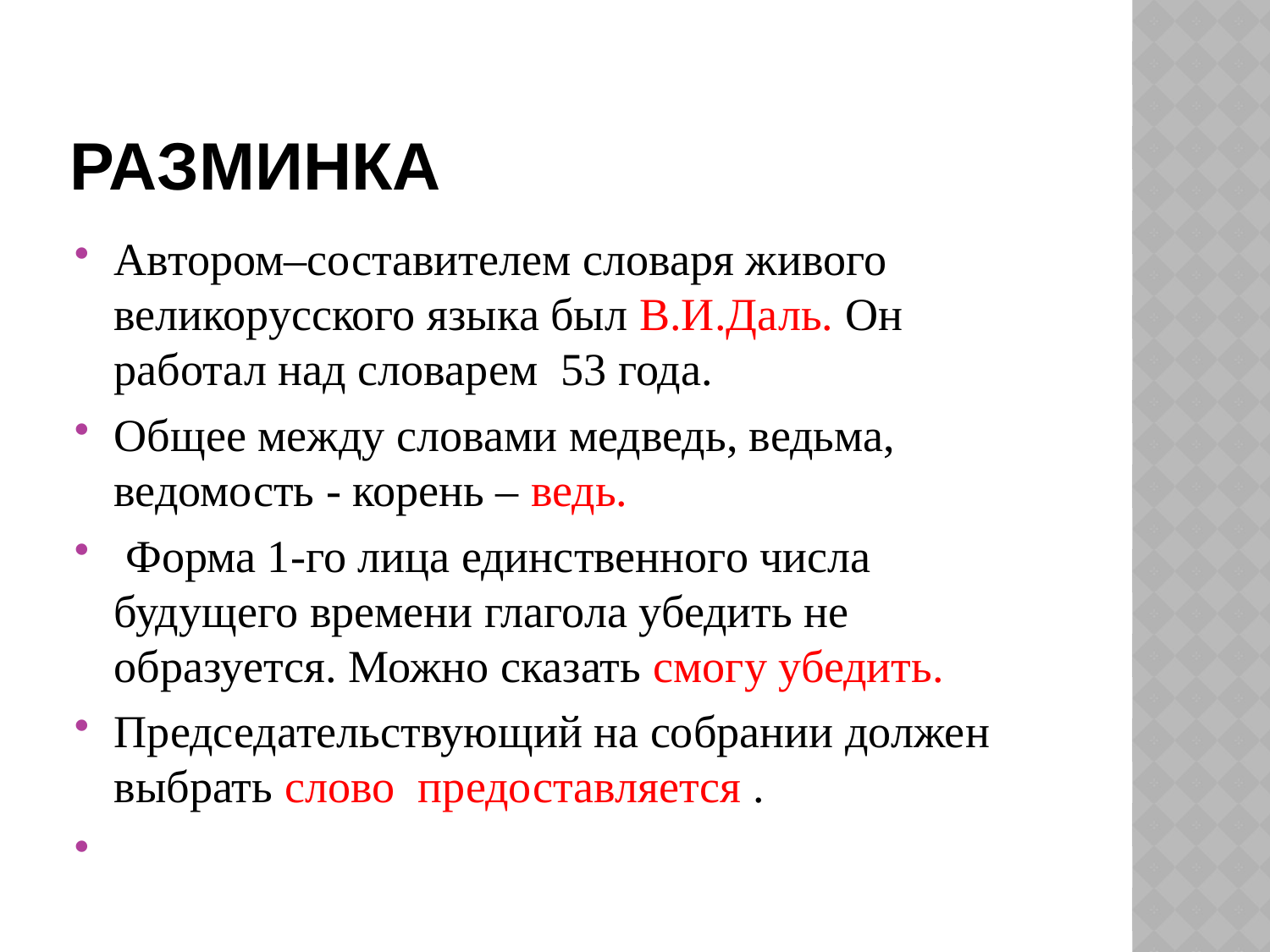

# Разминка
Автором–составителем словаря живого великорусского языка был В.И.Даль. Он работал над словарем  53 года.
Общее между словами медведь, ведьма, ведомость - корень – ведь.
 Форма 1-го лица единственного числа будущего времени глагола убедить не образуется. Можно сказать смогу убедить.
Председательствующий на собрании должен выбрать слово  предоставляется .